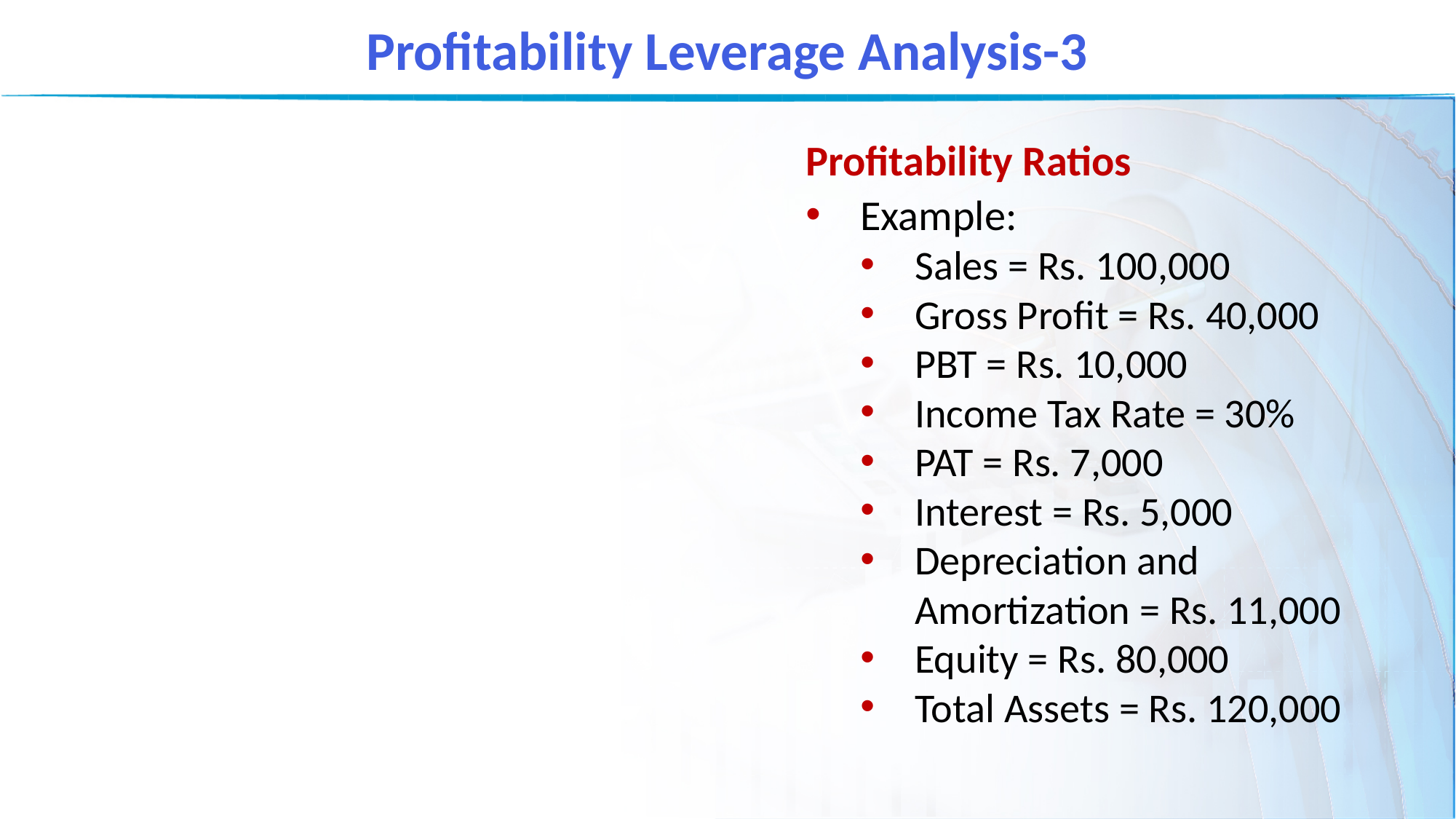

Profitability Leverage Analysis-3
Profitability Ratios

Example:
Sales = Rs. 100,000
Gross Profit = Rs. 40,000
PBT = Rs. 10,000
Income Tax Rate = 30%
PAT = Rs. 7,000
Interest = Rs. 5,000
Depreciation and Amortization = Rs. 11,000
Equity = Rs. 80,000
Total Assets = Rs. 120,000